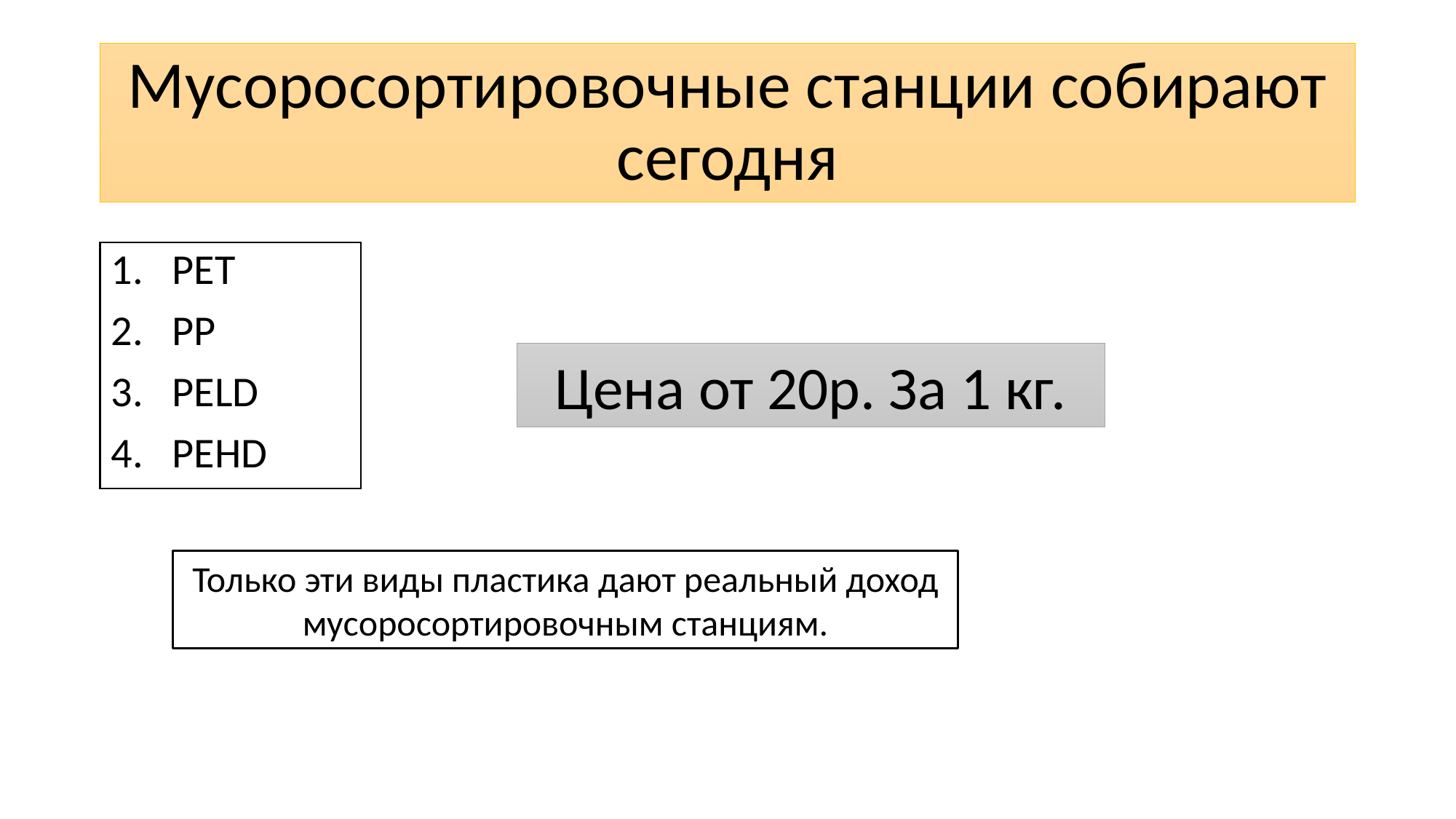

# Мусоросортировочные станции собирают сегодня
PET
PP
PELD
PEHD
Цена от 20р. За 1 кг.
Только эти виды пластика дают реальный доход мусоросортировочным станциям.